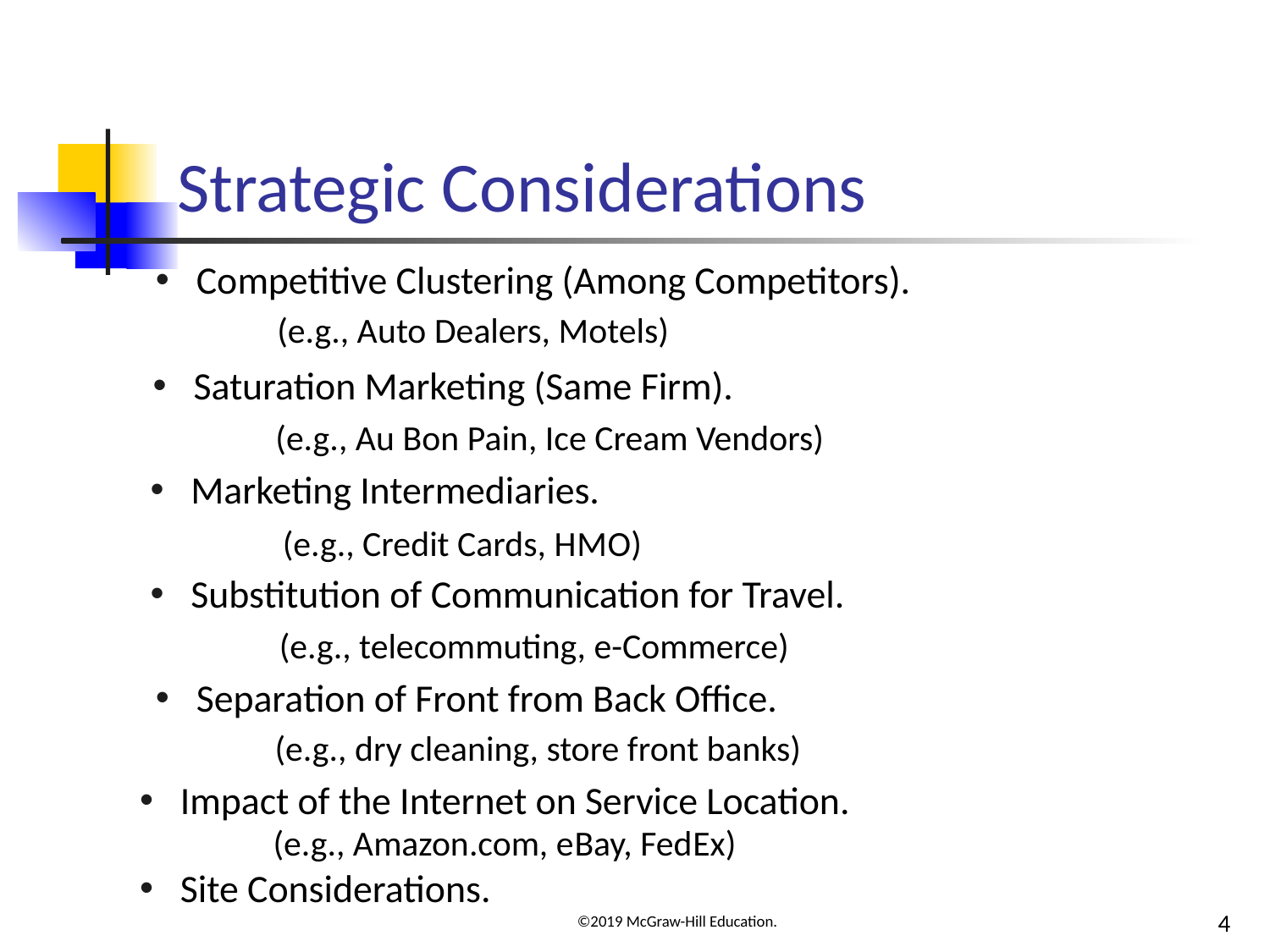

# Strategic Considerations
Competitive Clustering (Among Competitors).
(e.g., Auto Dealers, Motels)
Saturation Marketing (Same Firm).
(e.g., Au Bon Pain, Ice Cream Vendors)
Marketing Intermediaries.
(e.g., Credit Cards, H M O)
Substitution of Communication for Travel.
(e.g., telecommuting, e-Commerce)
Separation of Front from Back Office.
(e.g., dry cleaning, store front banks)
Impact of the Internet on Service Location.
(e.g., Amazon.com, e Bay, Fed Ex)
Site Considerations.